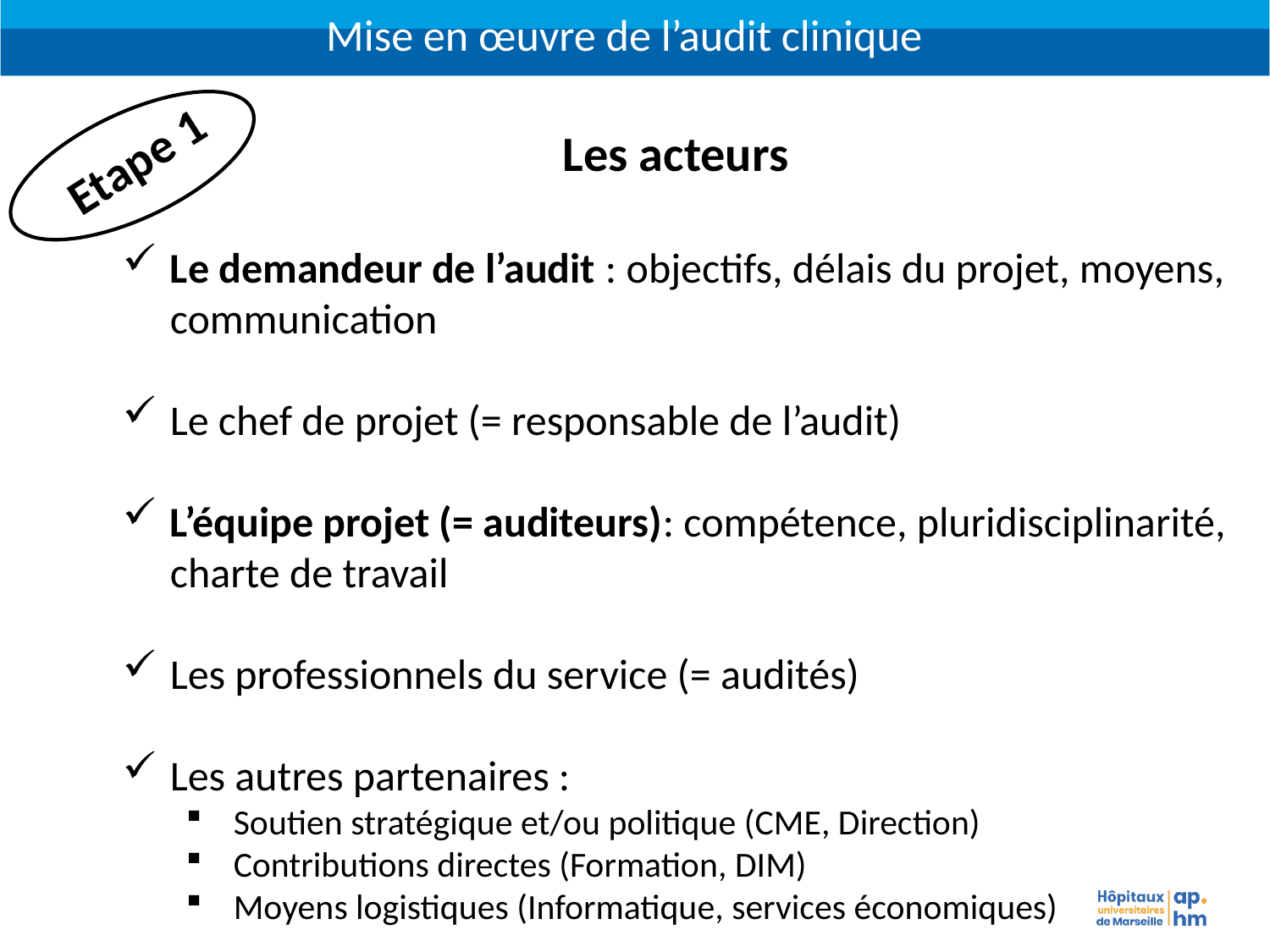

Mise en œuvre de l’audit clinique

Les acteurs

Le demandeur de l’audit : objectifs, délais du projet, moyens, communication

Le chef de projet (= responsable de l’audit)

L’équipe projet (= auditeurs): compétence, pluridisciplinarité, charte de travail

Les professionnels du service (= audités)

Les autres partenaires :
Soutien stratégique et/ou politique (CME, Direction)
Contributions directes (Formation, DIM)
Moyens logistiques (Informatique, services économiques)
Etape 1